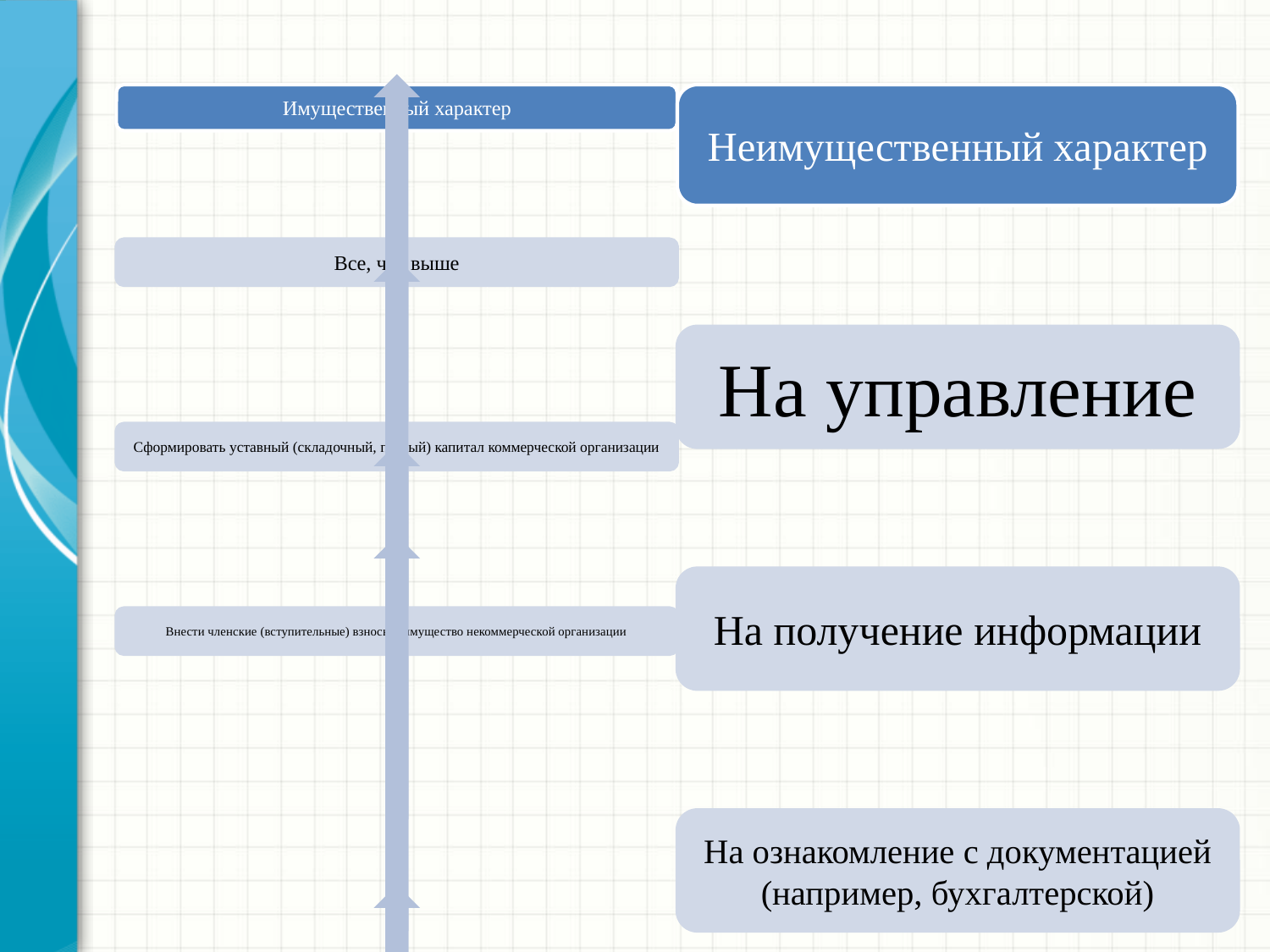

Имущественный характер
Все, что выше
Сформировать уставный (складочный, паевый) капитал коммерческой организации
Неимущественный характер
На управление
На получение информации
Внести членские (вступительные) взносы в имущество некоммерческой организации
На ознакомление с документацией (например, бухгалтерской)